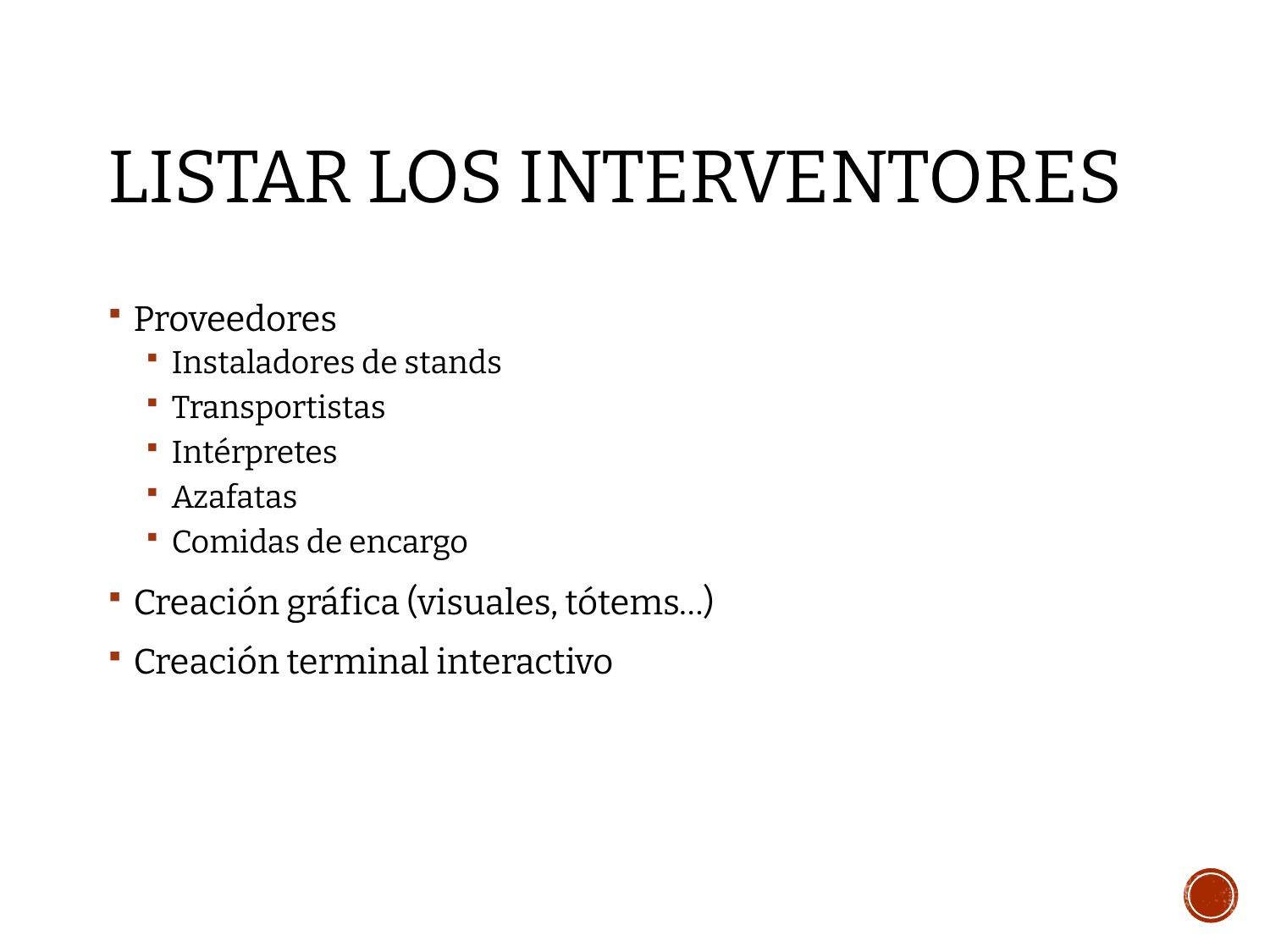

# Listar los interventores
Proveedores
Instaladores de stands
Transportistas
Intérpretes
Azafatas
Comidas de encargo
Creación gráfica (visuales, tótems…)
Creación terminal interactivo